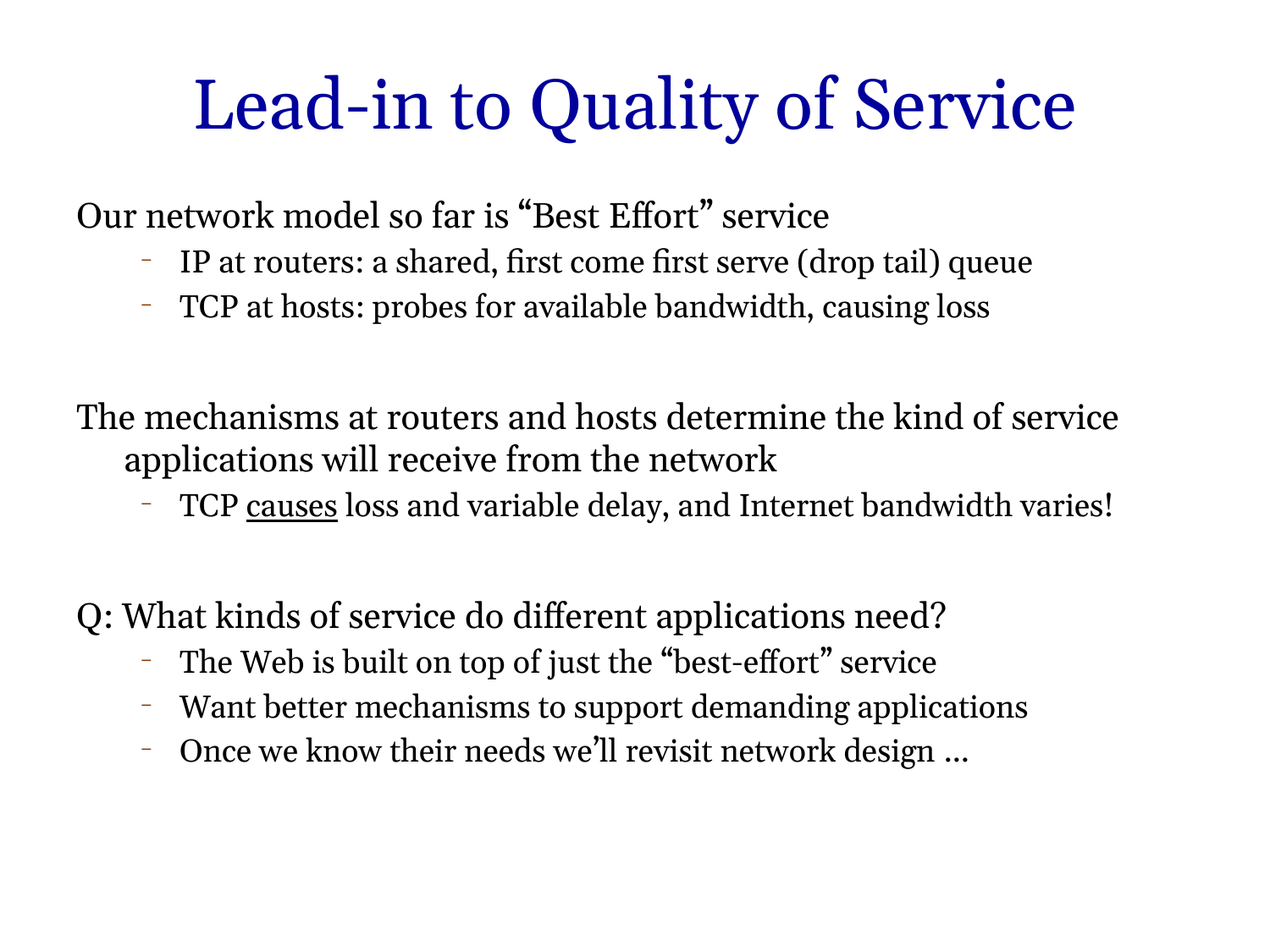

# Lead-in to Quality of Service
Our network model so far is “Best Effort” service
IP at routers: a shared, first come first serve (drop tail) queue
TCP at hosts: probes for available bandwidth, causing loss

The mechanisms at routers and hosts determine the kind of service applications will receive from the network
TCP causes loss and variable delay, and Internet bandwidth varies!

Q: What kinds of service do different applications need?
The Web is built on top of just the “best-effort” service
Want better mechanisms to support demanding applications
Once we know their needs we’ll revisit network design …